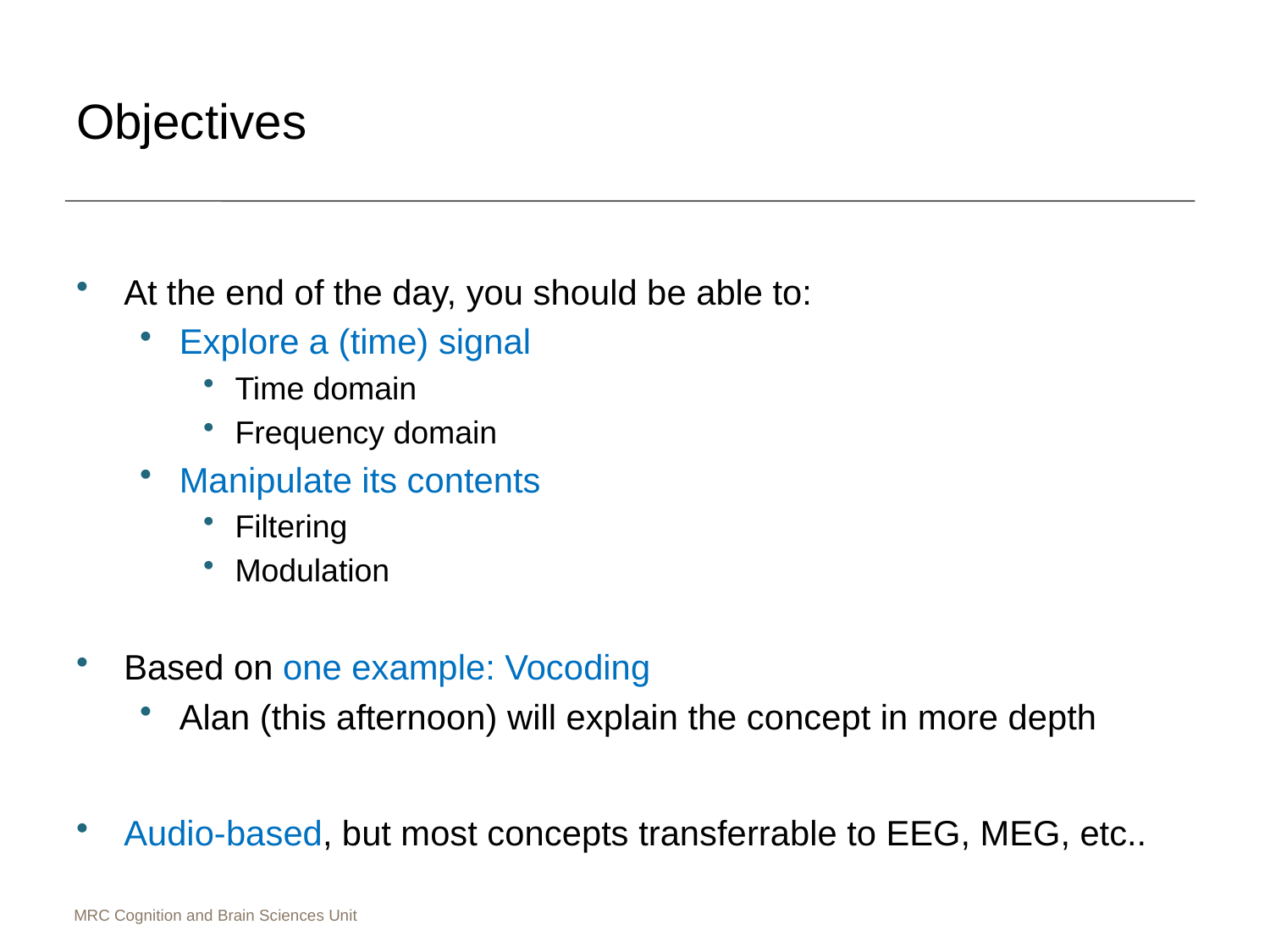

# Objectives
At the end of the day, you should be able to:
Explore a (time) signal
Time domain
Frequency domain
Manipulate its contents
Filtering
Modulation

Based on one example: Vocoding
Alan (this afternoon) will explain the concept in more depth

Audio-based, but most concepts transferrable to EEG, MEG, etc..